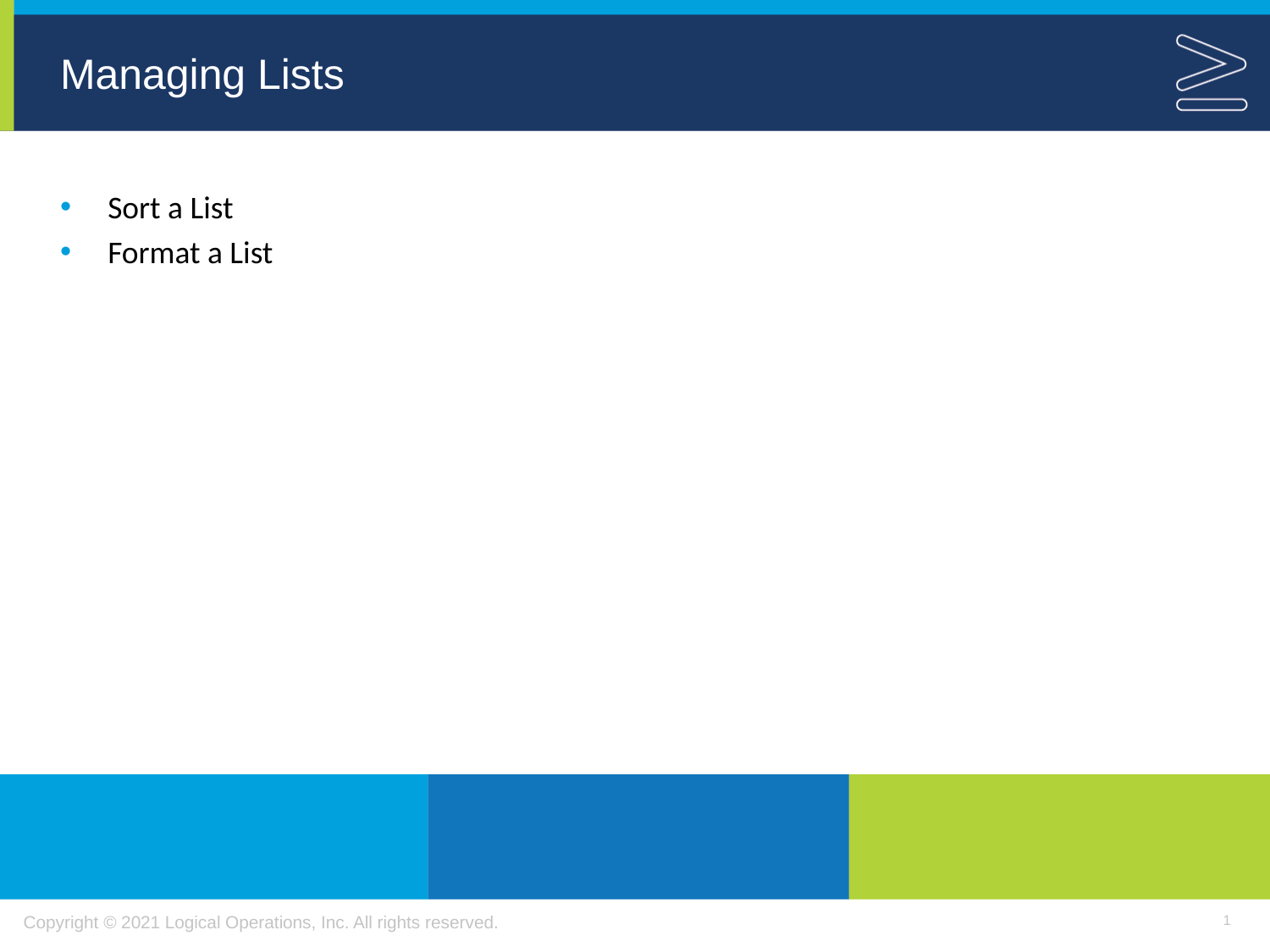

# Managing Lists
Sort a List
Format a List

1